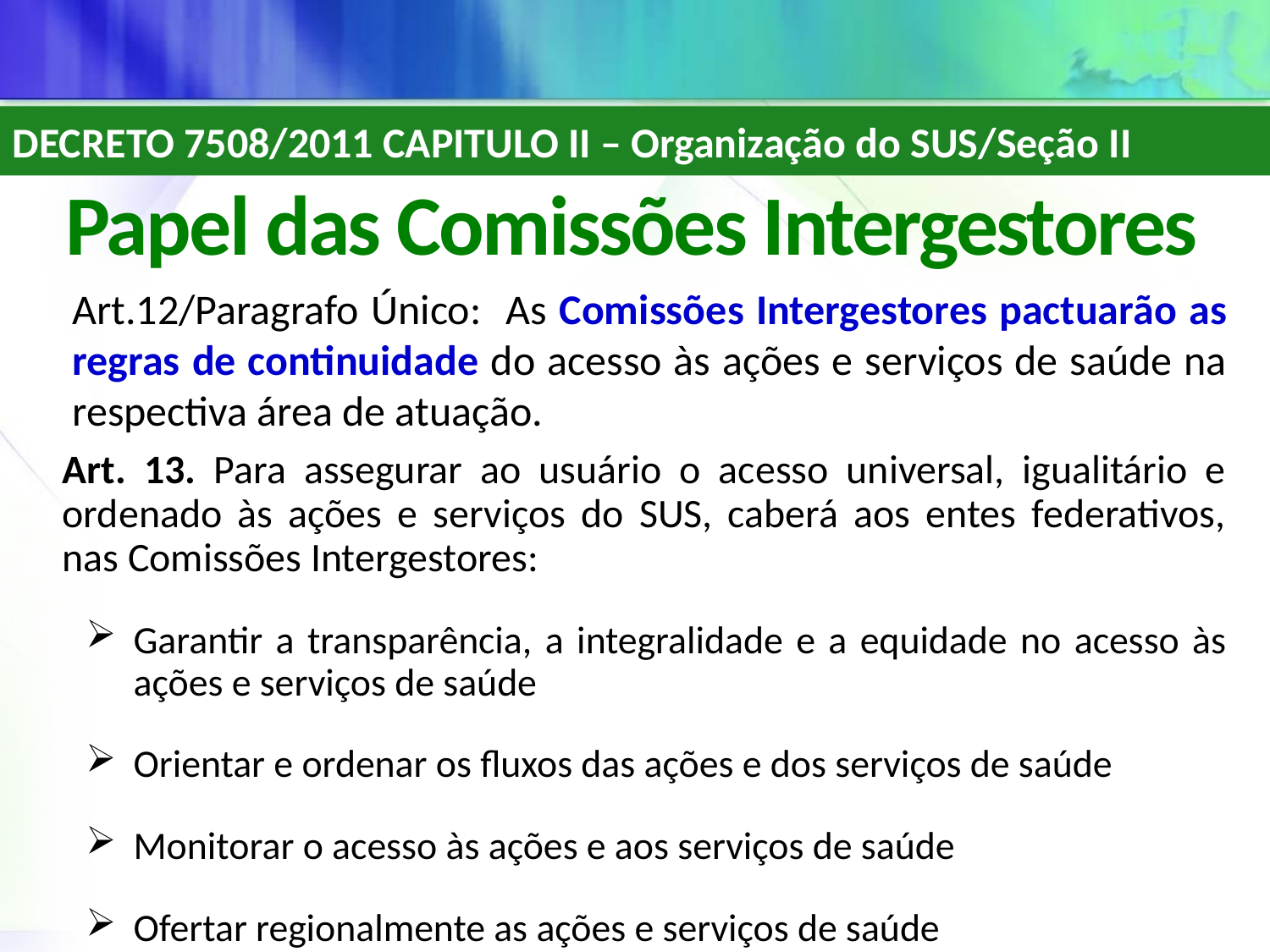

DECRETO 7508/2011 CAPITULO II – Organização do SUS/Seção II
Papel das Comissões Intergestores
Art.12/Paragrafo Único:  As Comissões Intergestores pactuarão as regras de continuidade do acesso às ações e serviços de saúde na respectiva área de atuação.
Art. 13. Para assegurar ao usuário o acesso universal, igualitário e ordenado às ações e serviços do SUS, caberá aos entes federativos, nas Comissões Intergestores:
Garantir a transparência, a integralidade e a equidade no acesso às ações e serviços de saúde
Orientar e ordenar os fluxos das ações e dos serviços de saúde
Monitorar o acesso às ações e aos serviços de saúde
Ofertar regionalmente as ações e serviços de saúde